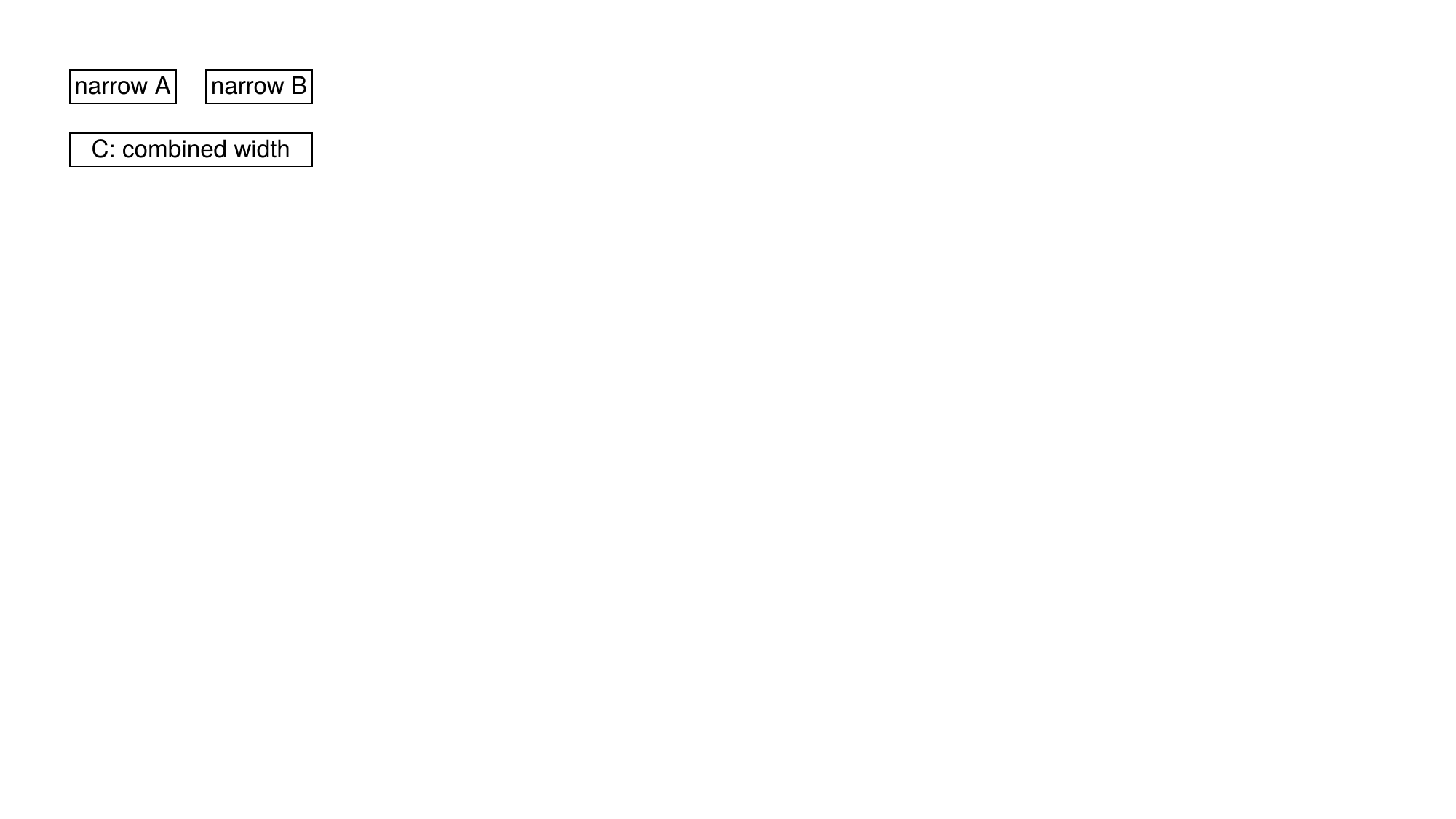

narrow A
narrow B
C: combined width